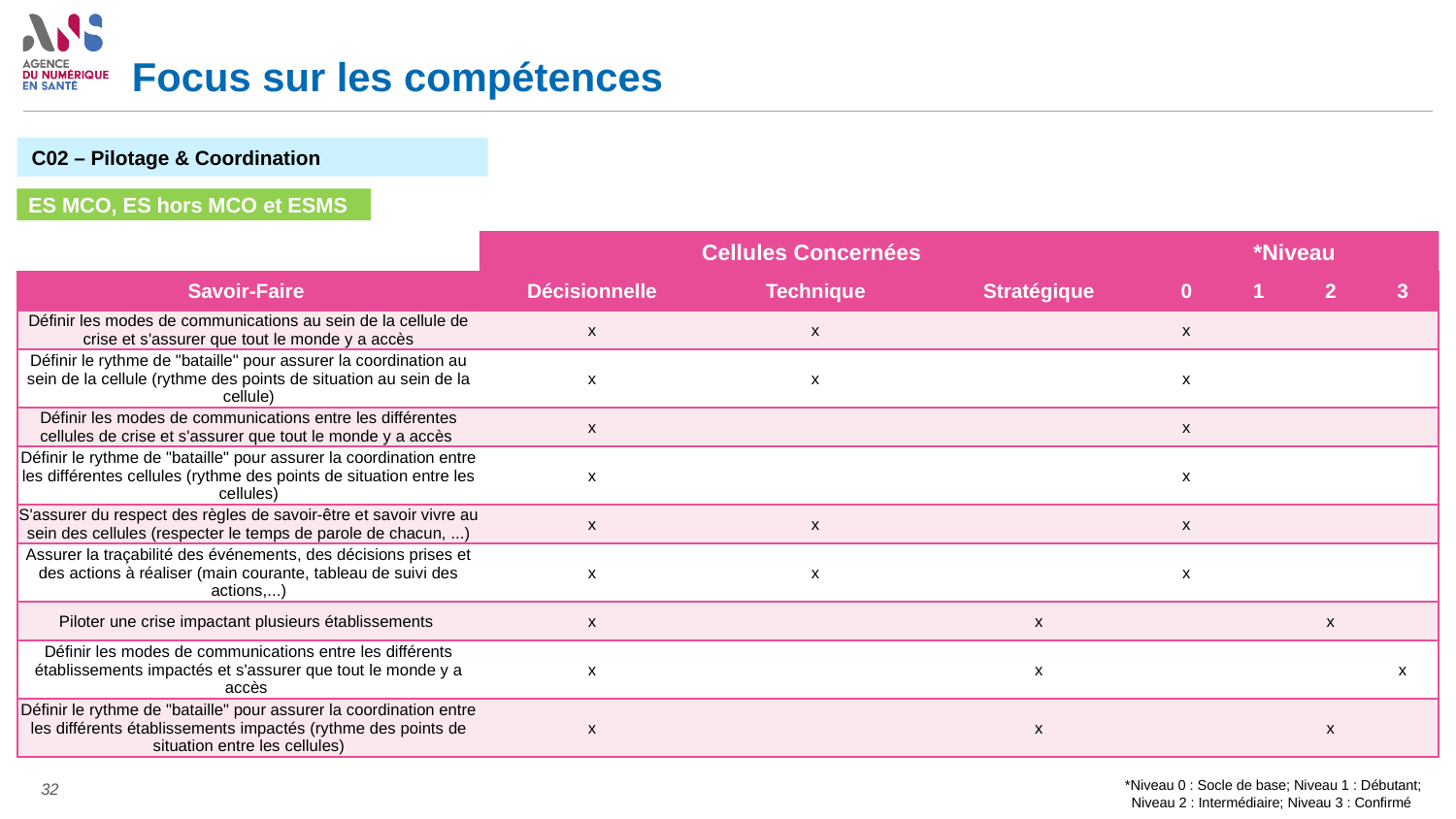

# Focus sur les compétences
C02 – Pilotage & Coordination
ES MCO, ES hors MCO et ESMS
Cellules Concernées
*Niveau
| Savoir-Faire | Décisionnelle | Technique | Stratégique | 0 | 1 | 2 | 3 |
| --- | --- | --- | --- | --- | --- | --- | --- |
| Définir les modes de communications au sein de la cellule de crise et s'assurer que tout le monde y a accès | x | x |  | x |  |  |  |
| Définir le rythme de "bataille" pour assurer la coordination au sein de la cellule (rythme des points de situation au sein de la cellule) | x | x |  | x |  |  |  |
| Définir les modes de communications entre les différentes cellules de crise et s'assurer que tout le monde y a accès | x |  |  | x |  |  |  |
| Définir le rythme de "bataille" pour assurer la coordination entre les différentes cellules (rythme des points de situation entre les cellules) | x |  |  | x |  |  |  |
| S'assurer du respect des règles de savoir-être et savoir vivre au sein des cellules (respecter le temps de parole de chacun, ...) | x | x |  | x |  |  |  |
| Assurer la traçabilité des événements, des décisions prises et des actions à réaliser (main courante, tableau de suivi des actions,...) | x | x |  | x |  |  |  |
| Piloter une crise impactant plusieurs établissements | x |  | x |  |  | x |  |
| Définir les modes de communications entre les différents établissements impactés et s'assurer que tout le monde y a accès | x |  | x |  |  |  | x |
| Définir le rythme de "bataille" pour assurer la coordination entre les différents établissements impactés (rythme des points de situation entre les cellules) | x |  | x |  |  | x |  |
*Niveau 0 : Socle de base; Niveau 1 : Débutant; Niveau 2 : Intermédiaire; Niveau 3 : Confirmé
32